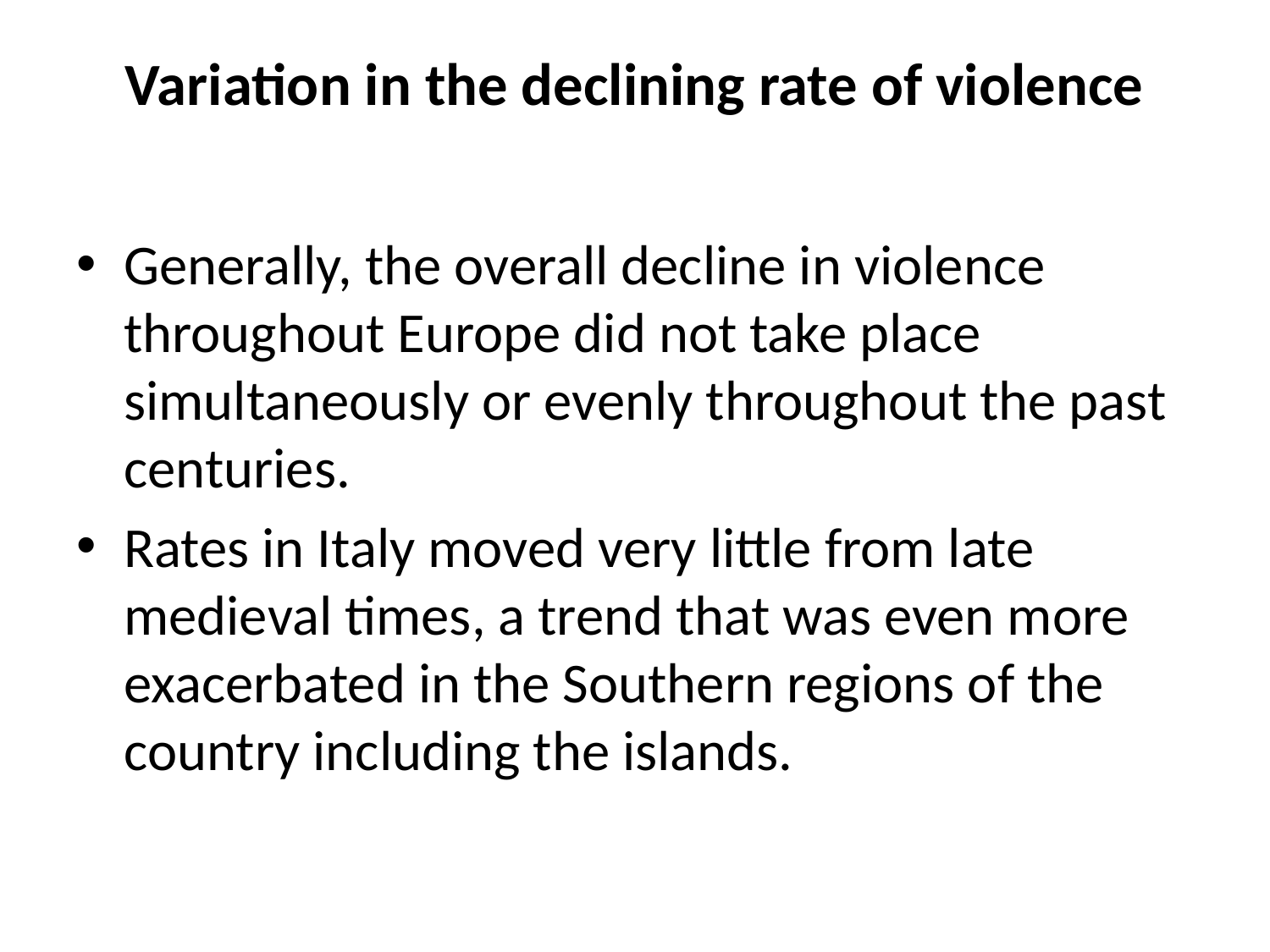

# Variation in the declining rate of violence
Generally, the overall decline in violence throughout Europe did not take place simultaneously or evenly throughout the past centuries.
Rates in Italy moved very little from late medieval times, a trend that was even more exacerbated in the Southern regions of the country including the islands.